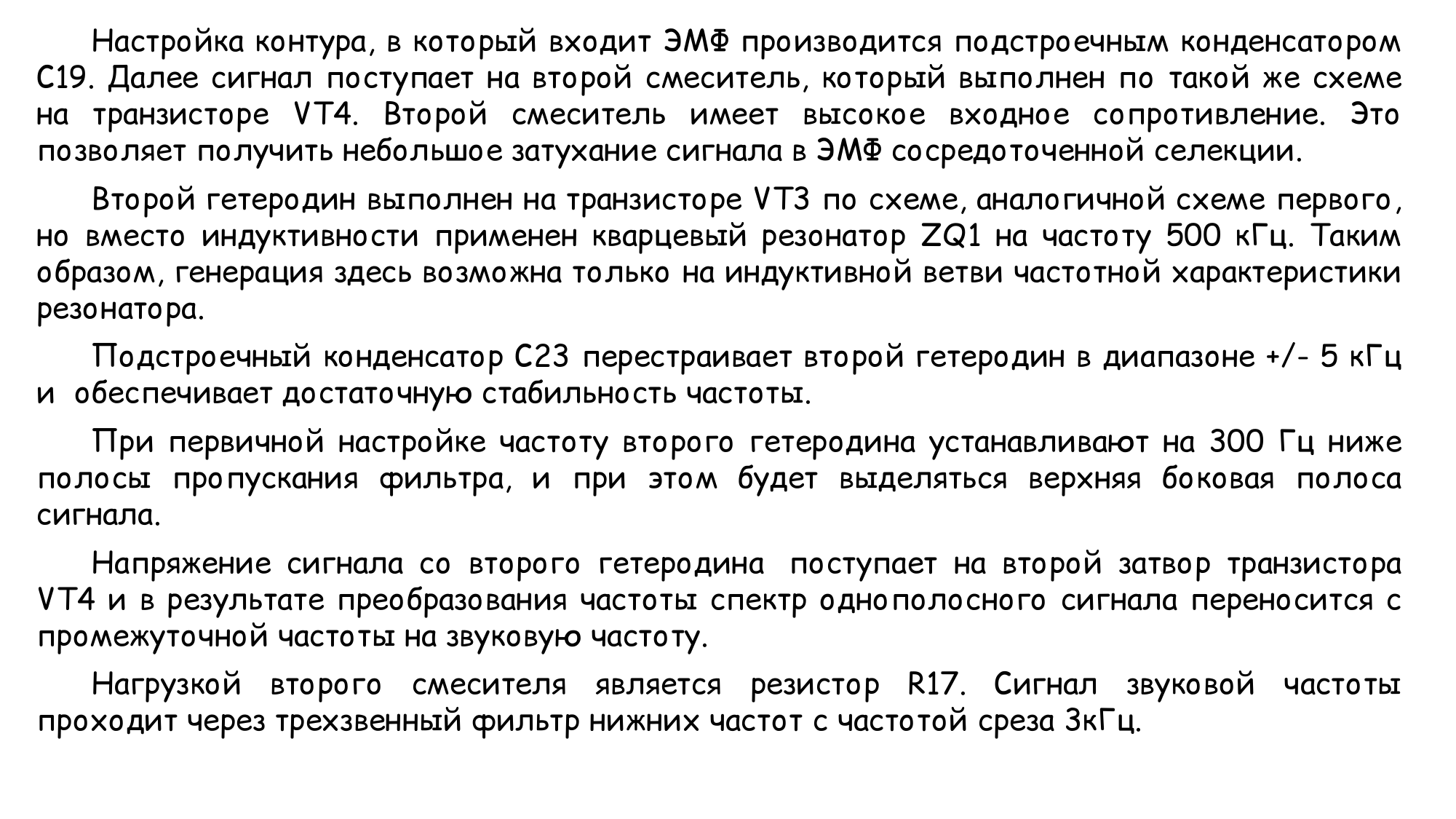

Настройка контура, в который входит ЭМФ производится подстроечным конденсатором С19. Далее сигнал поступает на второй смеситель, который выполнен по такой же схеме на транзисторе VT4. Второй смеситель имеет высокое входное сопротивление. Это позволяет получить небольшое затухание сигнала в ЭМФ сосредоточенной селекции.
Второй гетеродин выполнен на транзисторе VT3 по схеме, аналогичной схеме первого, но вместо индуктивности применен кварцевый резонатор ZQ1 на частоту 500 кГц. Таким образом, генерация здесь возможна только на индуктивной ветви частотной характеристики резонатора.
Подстроечный конденсатор С23 перестраивает второй гетеродин в диапазоне +/- 5 кГц и  обеспечивает достаточную стабильность частоты.
При первичной настройке частоту второго гетеродина устанавливают на 300 Гц ниже полосы пропускания фильтра, и при этом будет выделяться верхняя боковая полоса сигнала.
Напряжение сигнала со второго гетеродина  поступает на второй затвор транзистора VT4 и в результате преобразования частоты спектр однополосного сигнала переносится с промежуточной частоты на звуковую частоту.
Нагрузкой второго смесителя является резистор R17. Сигнал звуковой частоты проходит через трехзвенный фильтр нижних частот с частотой среза 3кГц.